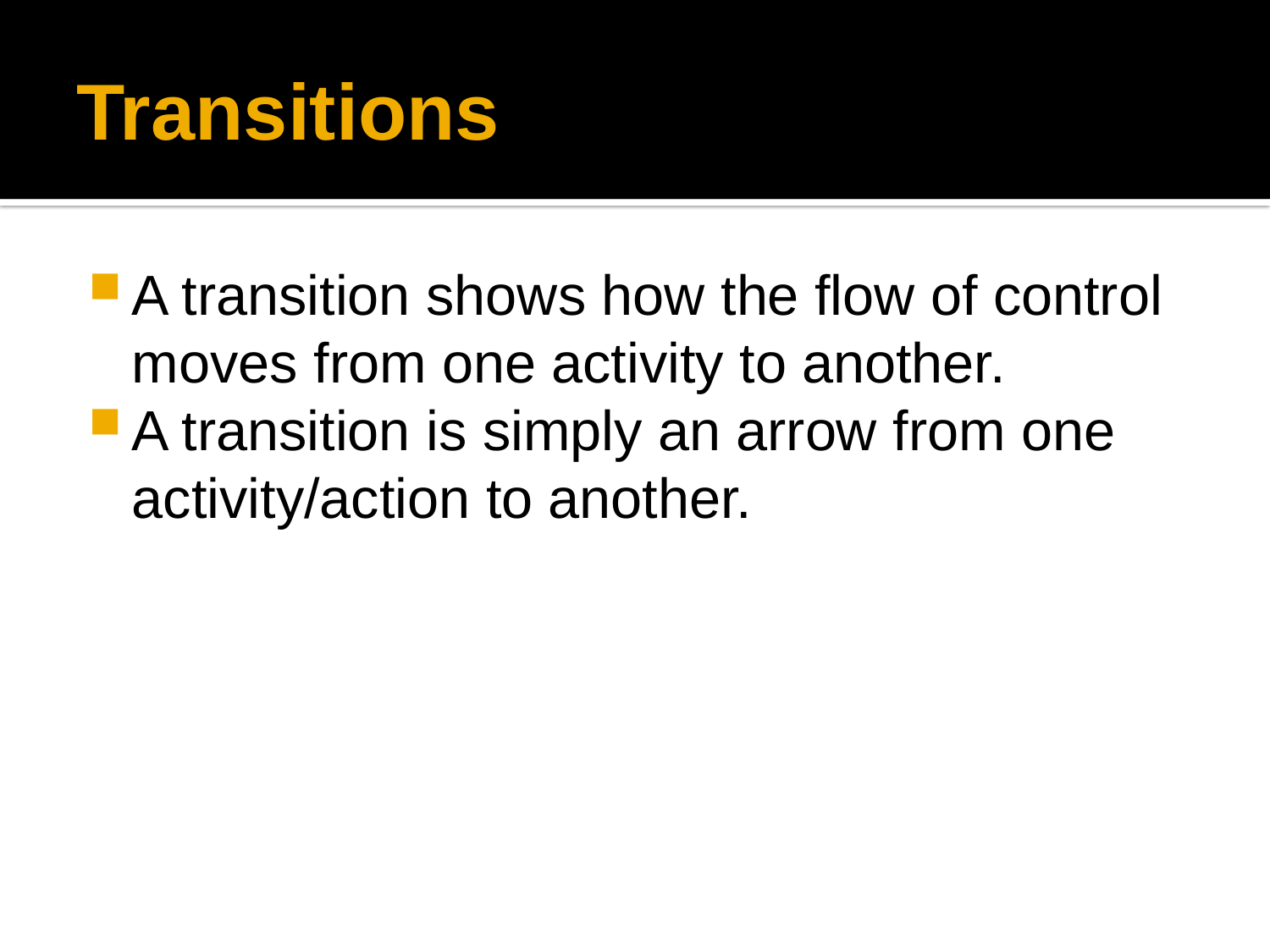

# Transitions
A transition shows how the flow of control moves from one activity to another.
A transition is simply an arrow from one activity/action to another.